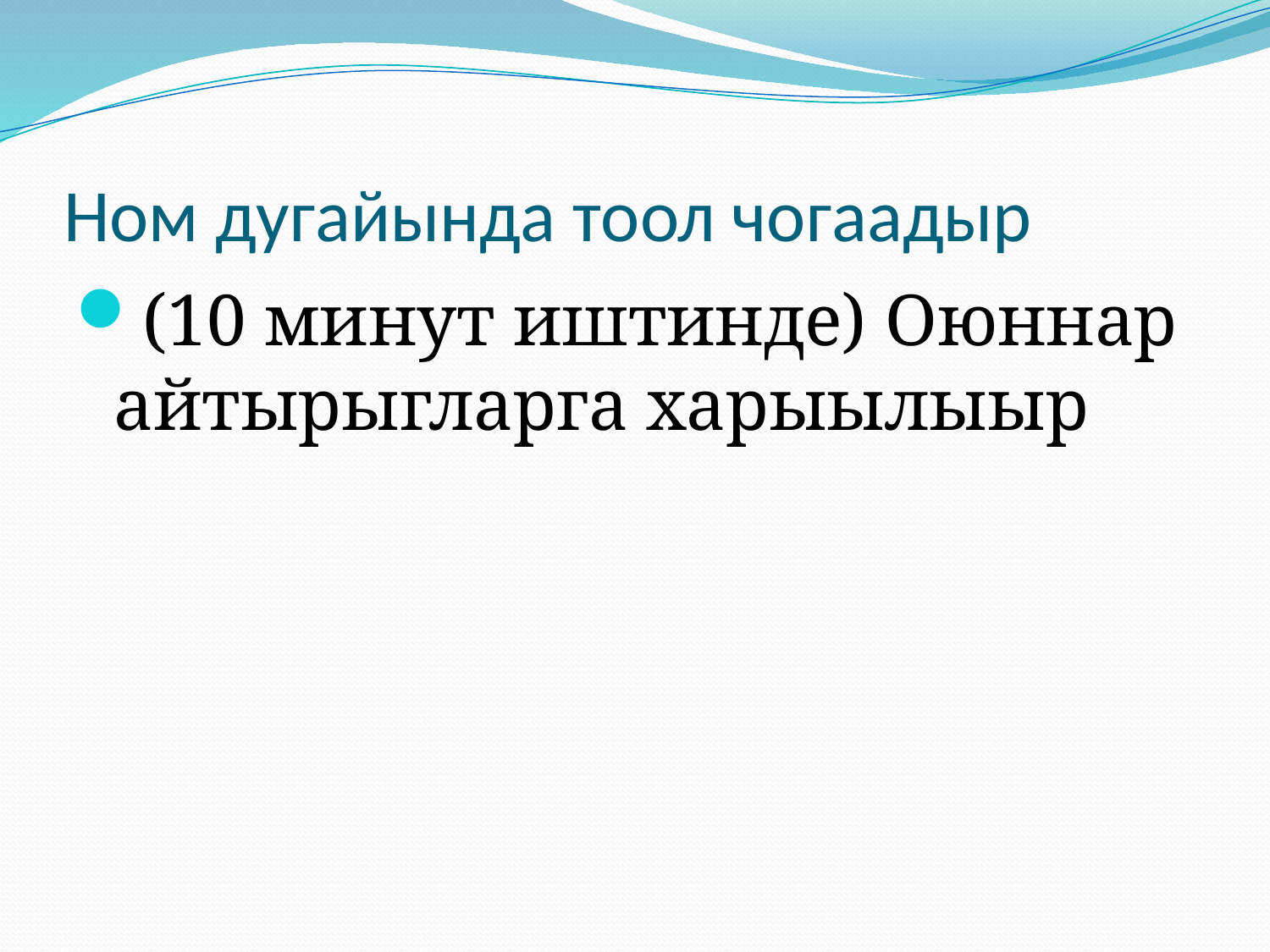

# Ном дугайында тоол чогаадыр
(10 минут иштинде) Оюннар айтырыгларга харыылыыр